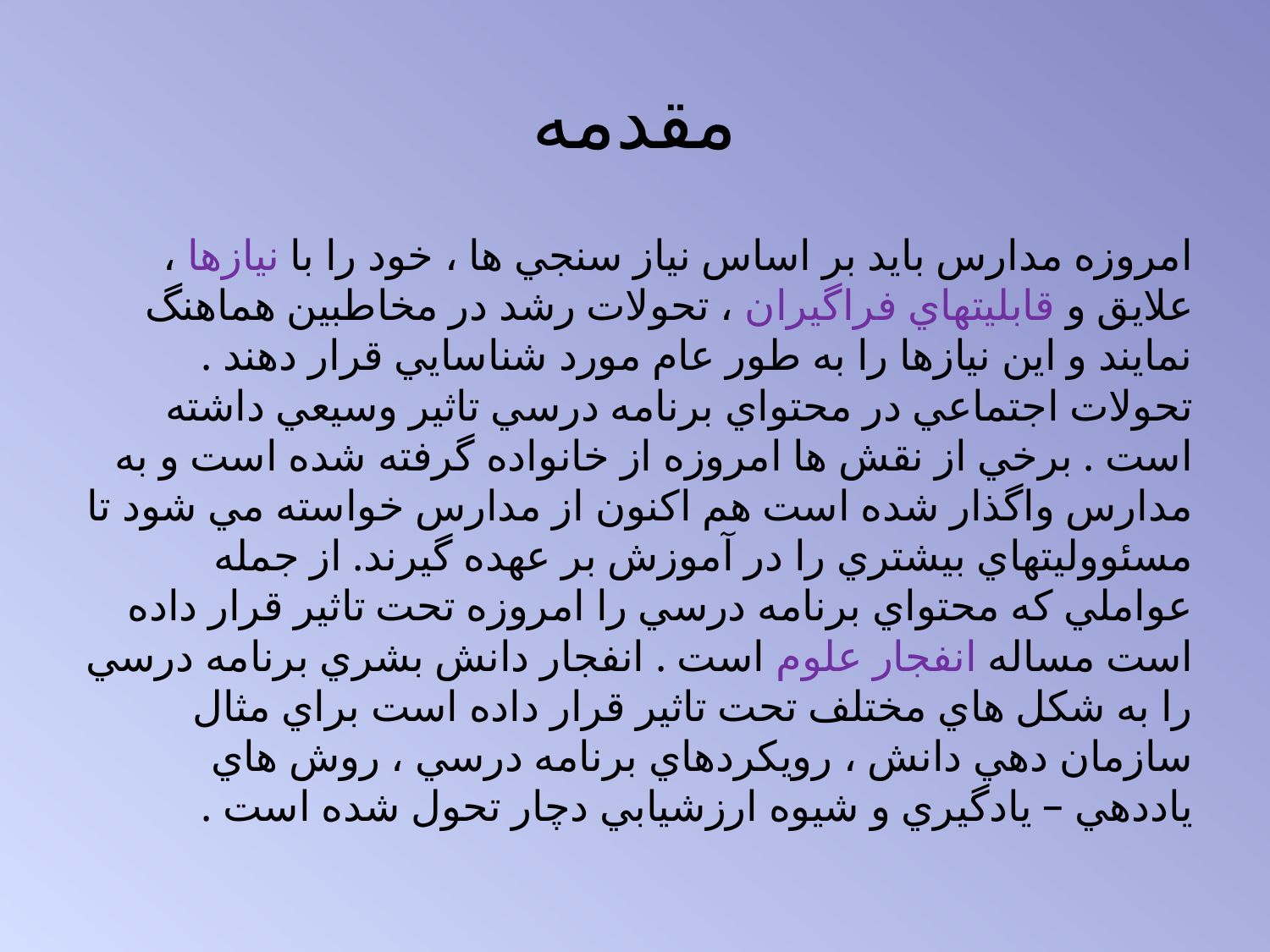

# مقدمه
امروزه مدارس بايد بر اساس نياز سنجي ها ، خود را با نيازها ، علايق و قابليتهاي فراگيران ، تحولات رشد در مخاطبين هماهنگ نمايند و اين نيازها را به طور عام مورد شناسايي قرار دهند . تحولات اجتماعي در محتواي برنامه درسي تاثير وسيعي داشته است . برخي از نقش ها امروزه از خانواده گرفته شده است و به مدارس واگذار شده است هم اكنون از مدارس خواسته مي شود تا مسئووليتهاي بيشتري را در آموزش بر عهده گيرند. از جمله عواملي كه محتواي برنامه درسي را امروزه تحت تاثير قرار داده است مساله انفجار علوم است . انفجار دانش بشري برنامه درسي را به شكل هاي مختلف تحت تاثير قرار داده است براي مثال سازمان دهي دانش ، رويكردهاي برنامه درسي ، روش هاي ياددهي – يادگيري و شيوه ارزشيابي دچار تحول شده است .